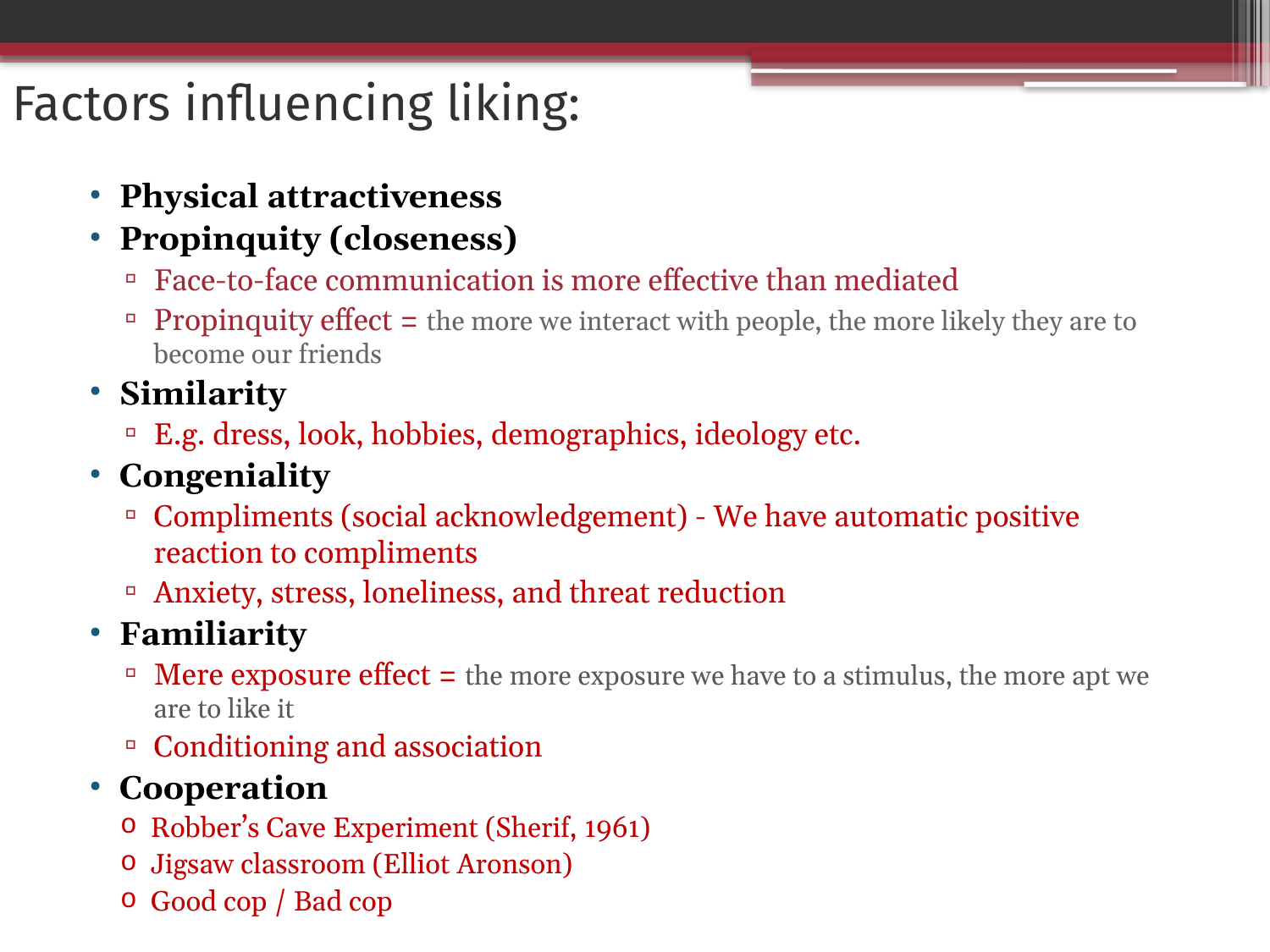

# Factors influencing liking:
Physical attractiveness
Propinquity (closeness)
Face-to-face communication is more effective than mediated
Propinquity effect = the more we interact with people, the more likely they are to become our friends
Similarity
E.g. dress, look, hobbies, demographics, ideology etc.
Congeniality
Compliments (social acknowledgement) - We have automatic positive reaction to compliments
Anxiety, stress, loneliness, and threat reduction
Familiarity
Mere exposure effect = the more exposure we have to a stimulus, the more apt we are to like it
Conditioning and association
Cooperation
Robber’s Cave Experiment (Sherif, 1961)
Jigsaw classroom (Elliot Aronson)
Good cop / Bad cop